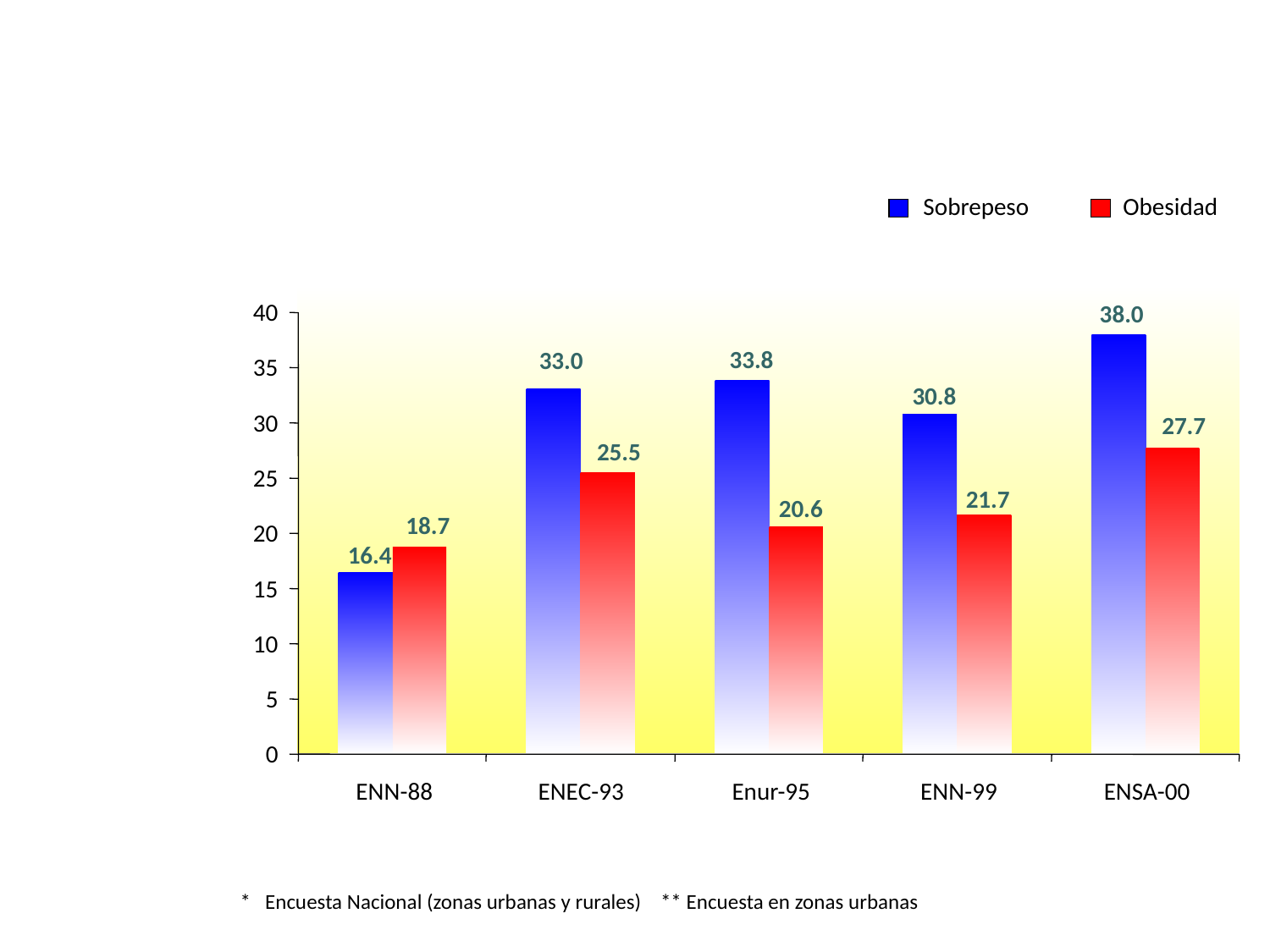

# Obesidad y Sobrepeso en México: ENN I y II (1988 y 1999), Enurbal 1995, Encuesta Nacional de Enfermedades Crónicas de 1993 y ENSA2000
Sobrepeso
Obesidad

38.0
40

33.8
33.0
35

30.8

27.7
30

25.5

25
%

21.7

20.6
18.7

20

16.4

15

10

5

0

**
**
*
*
*
ENN-88
ENEC-93
Enur-95
ENN-99
ENSA-00

*   Encuesta Nacional (zonas urbanas y rurales)    ** Encuesta en zonas urbanas